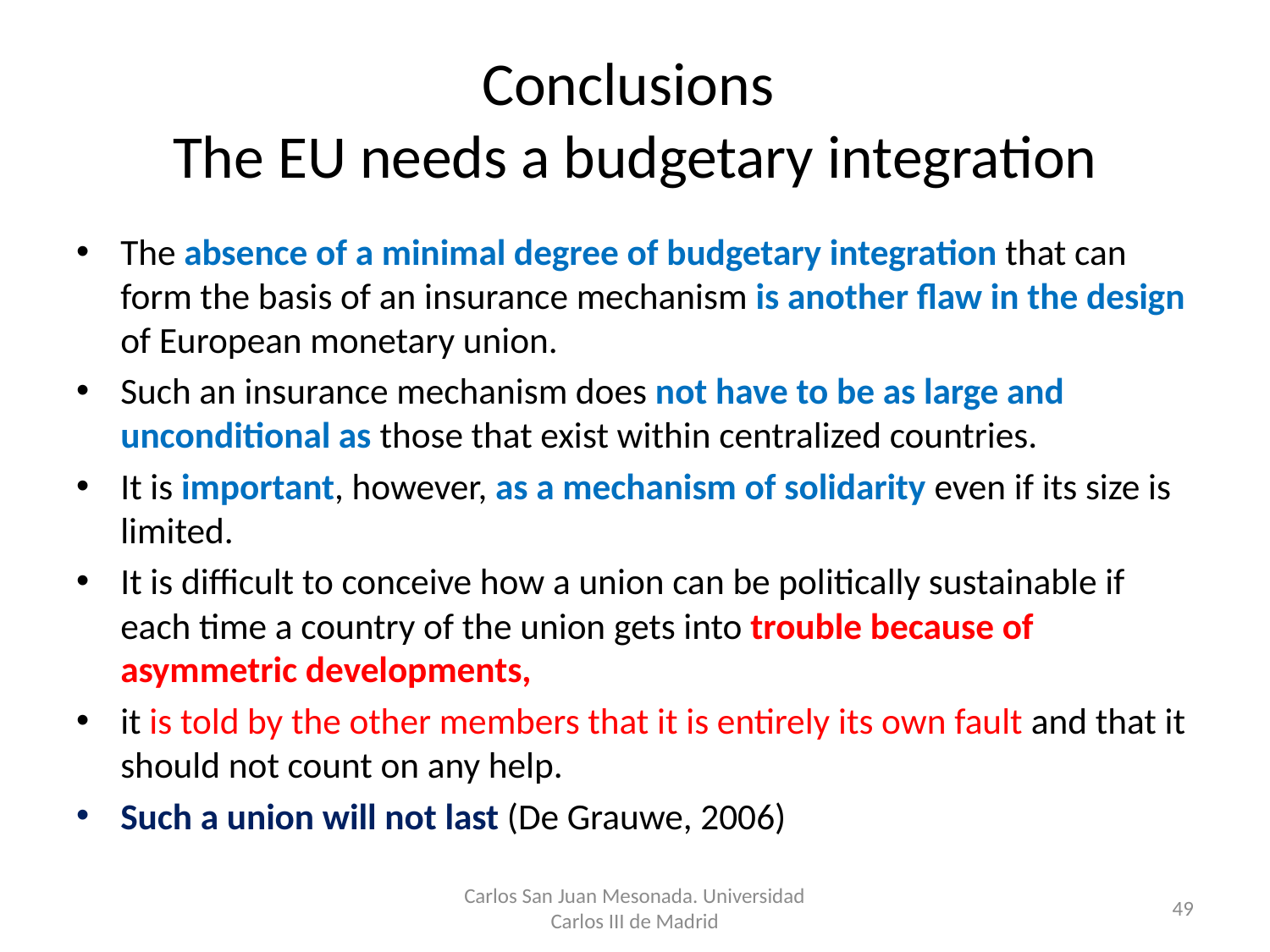

# Conclusions The EU needs a budgetary integration
The absence of a minimal degree of budgetary integration that can form the basis of an insurance mechanism is another flaw in the design of European monetary union.
Such an insurance mechanism does not have to be as large and unconditional as those that exist within centralized countries.
It is important, however, as a mechanism of solidarity even if its size is limited.
It is difficult to conceive how a union can be politically sustainable if each time a country of the union gets into trouble because of asymmetric developments,
it is told by the other members that it is entirely its own fault and that it should not count on any help.
Such a union will not last (De Grauwe, 2006)
Carlos San Juan Mesonada. Universidad Carlos III de Madrid
49